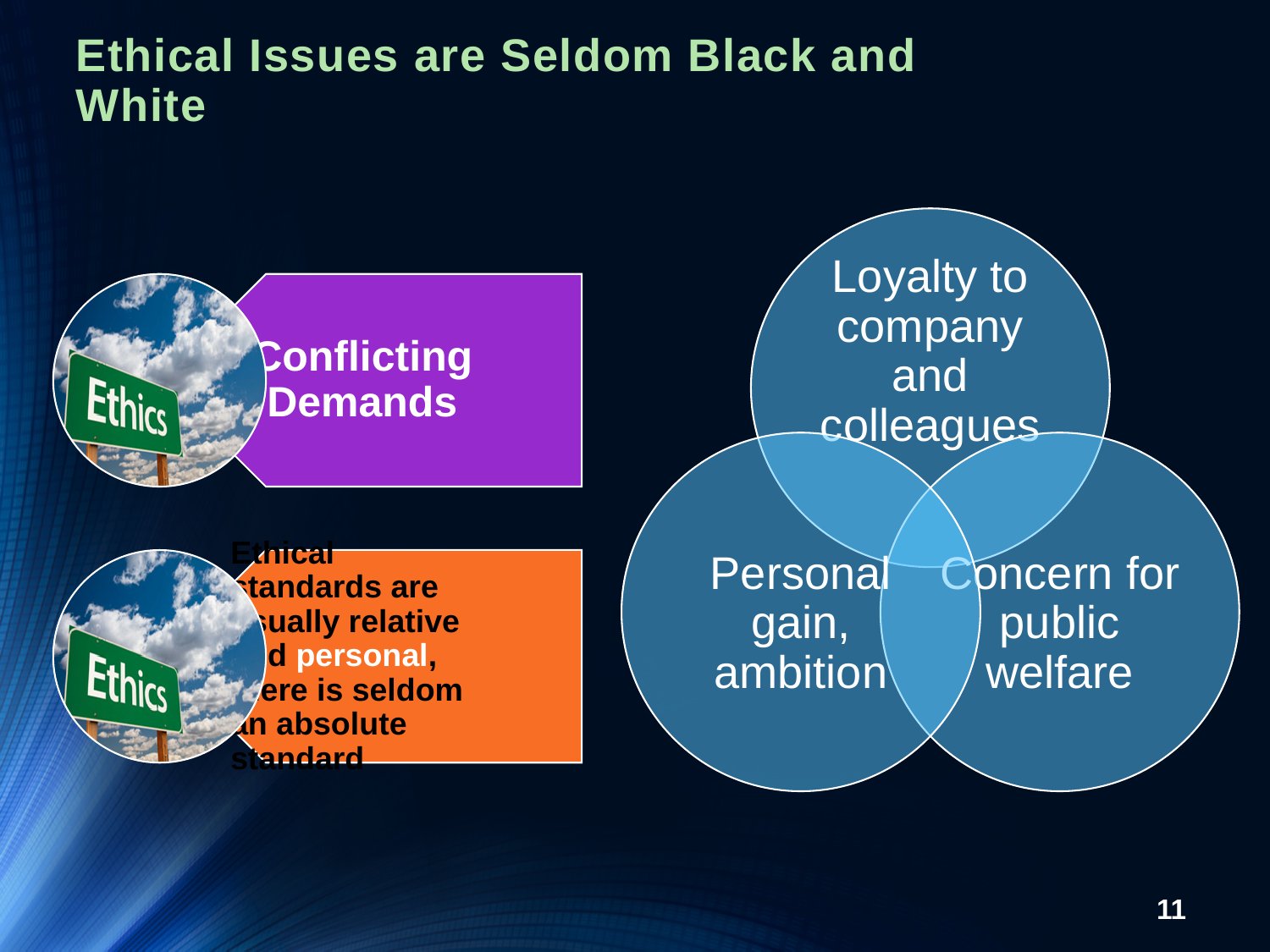

# Ethical Issues are Seldom Black and White
Conflicting Demands
Ethical standards are usually relative and personal, there is seldom an absolute standard
Loyalty to company and colleagues
Concern for public welfare
Personal gain, ambition
11